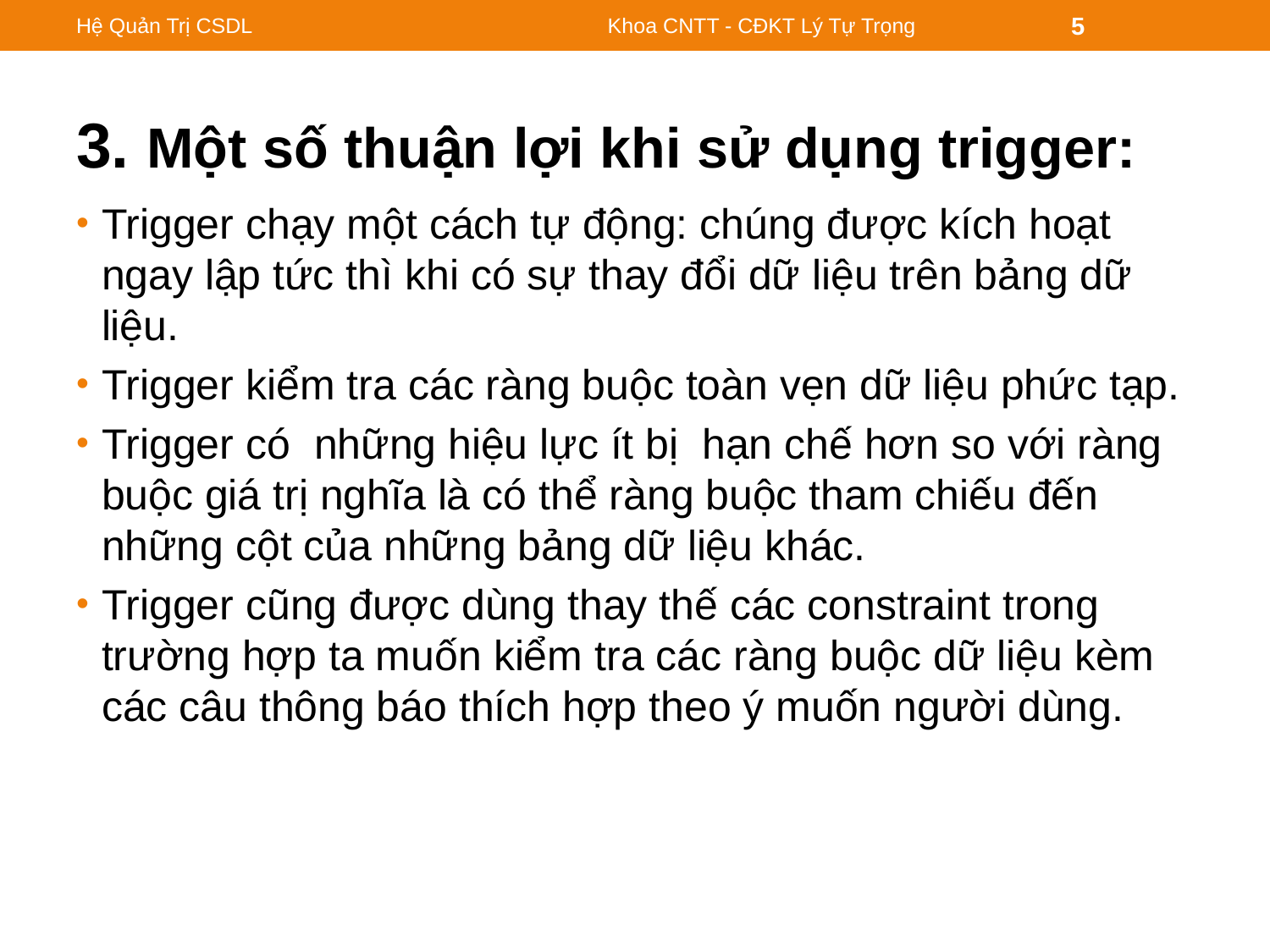

Hệ Quản Trị CSDL
Khoa CNTT - CĐKT Lý Tự Trọng
5
# 3. Một số thuận lợi khi sử dụng trigger:
Trigger chạy một cách tự động: chúng được kích hoạt ngay lập tức thì khi có sự thay đổi dữ liệu trên bảng dữ liệu.
Trigger kiểm tra các ràng buộc toàn vẹn dữ liệu phức tạp.
Trigger có  những hiệu lực ít bị  hạn chế hơn so với ràng buộc giá trị nghĩa là có thể ràng buộc tham chiếu đến những cột của những bảng dữ liệu khác.
Trigger cũng được dùng thay thế các constraint trong trường hợp ta muốn kiểm tra các ràng buộc dữ liệu kèm các câu thông báo thích hợp theo ý muốn người dùng.